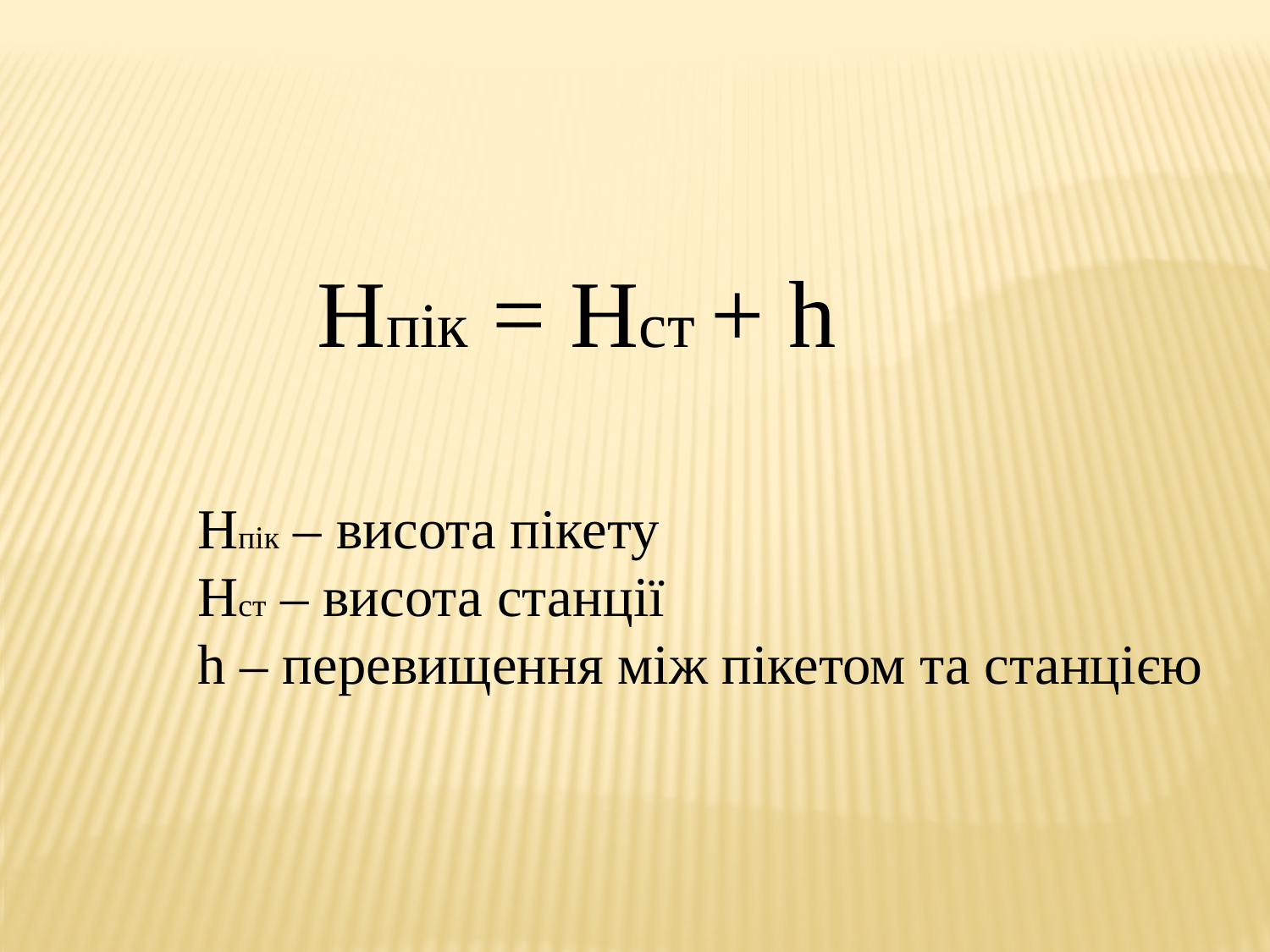

Нпік = Нст + h
Нпік – висота пікету
Нст – висота станції
h – перевищення між пікетом та станцією